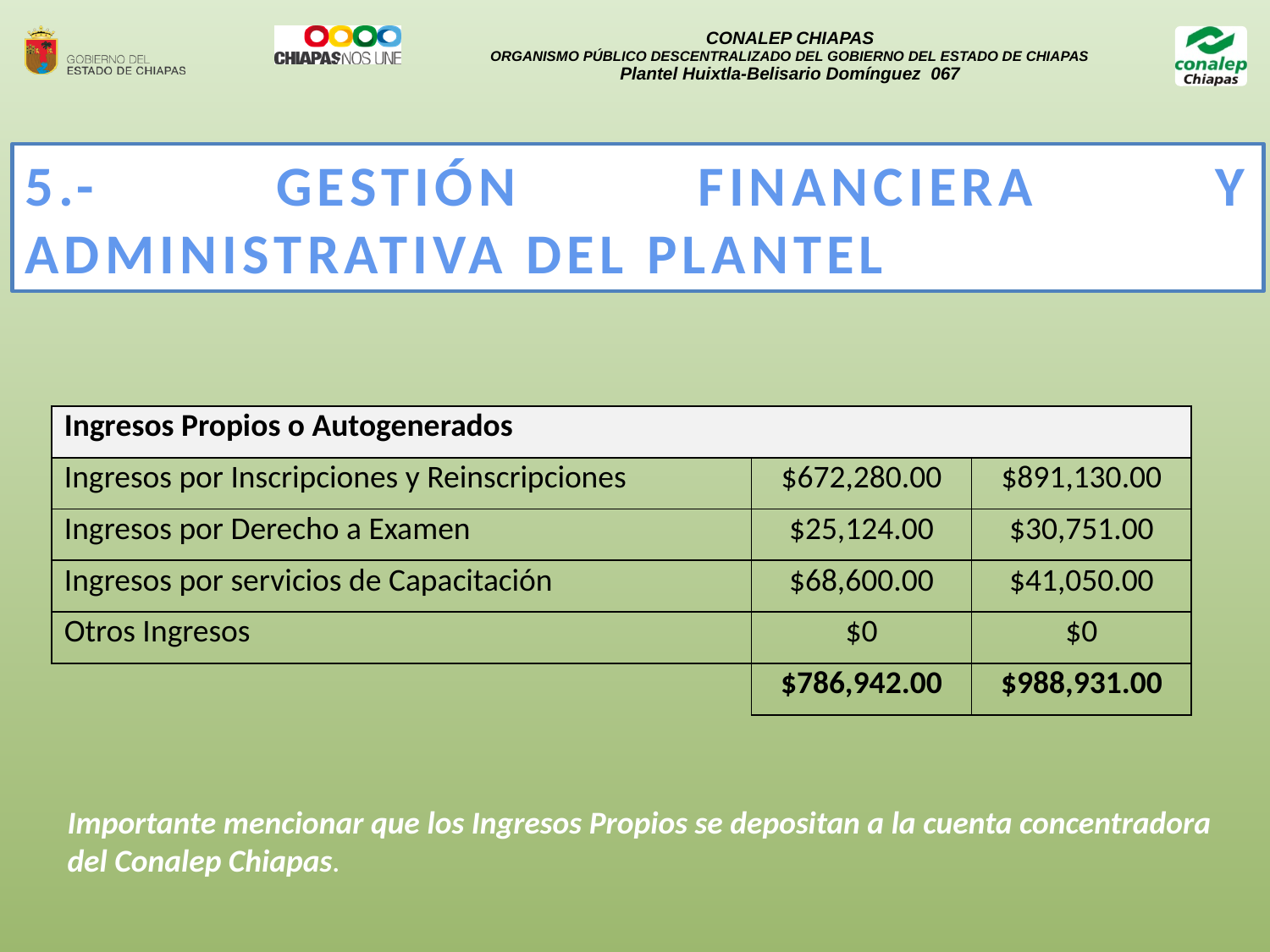

5.- GESTIÓN FINANCIERA Y ADMINISTRATIVA DEL PLANTEL
| Ingresos Propios o Autogenerados |  |  |
| --- | --- | --- |
| Ingresos por Inscripciones y Reinscripciones | $672,280.00 | $891,130.00 |
| Ingresos por Derecho a Examen | $25,124.00 | $30,751.00 |
| Ingresos por servicios de Capacitación | $68,600.00 | $41,050.00 |
| Otros Ingresos | $0 | $0 |
|  | $786,942.00 | $988,931.00 |
Importante mencionar que los Ingresos Propios se depositan a la cuenta concentradora del Conalep Chiapas.